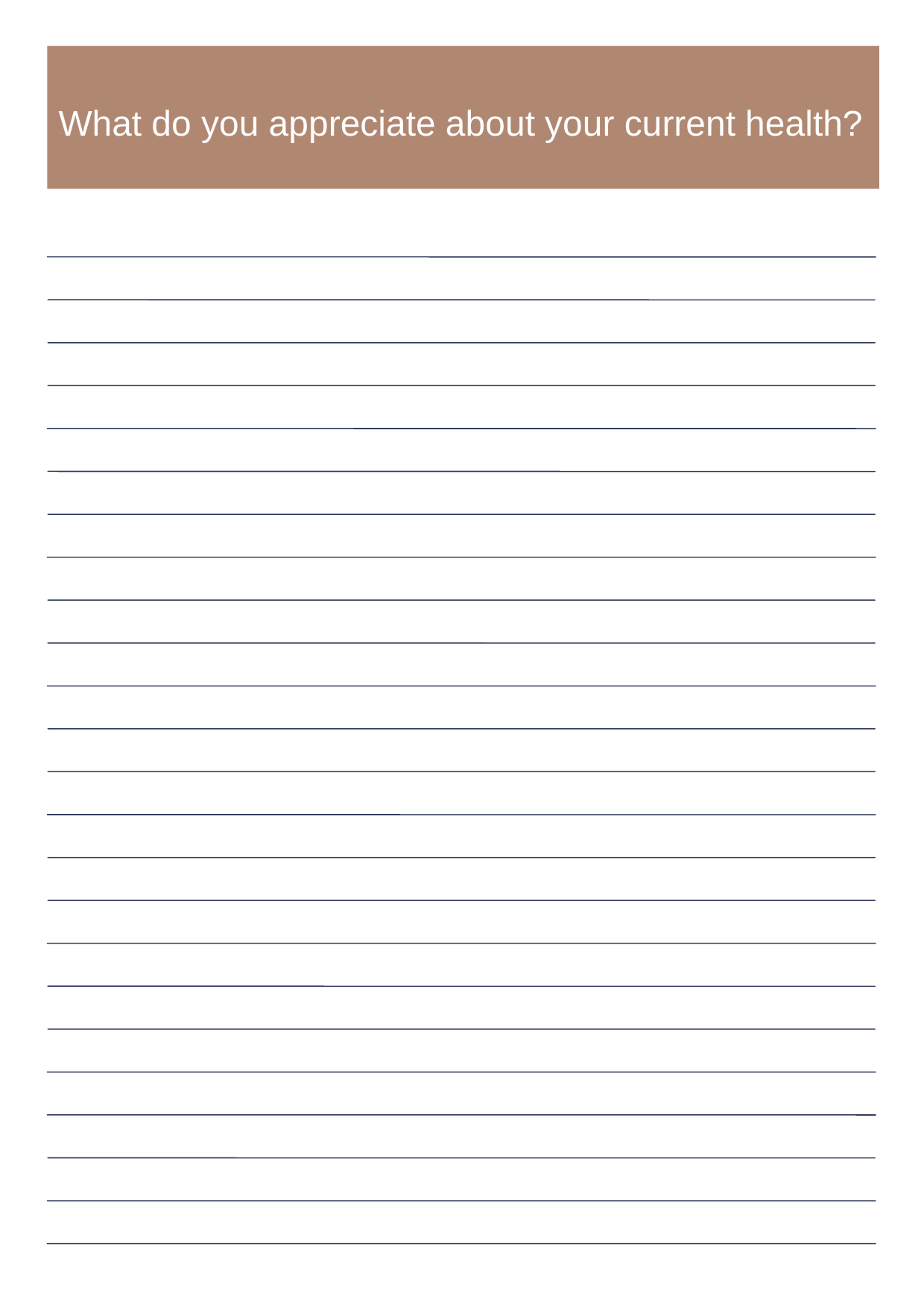

What do you appreciate about your current health?